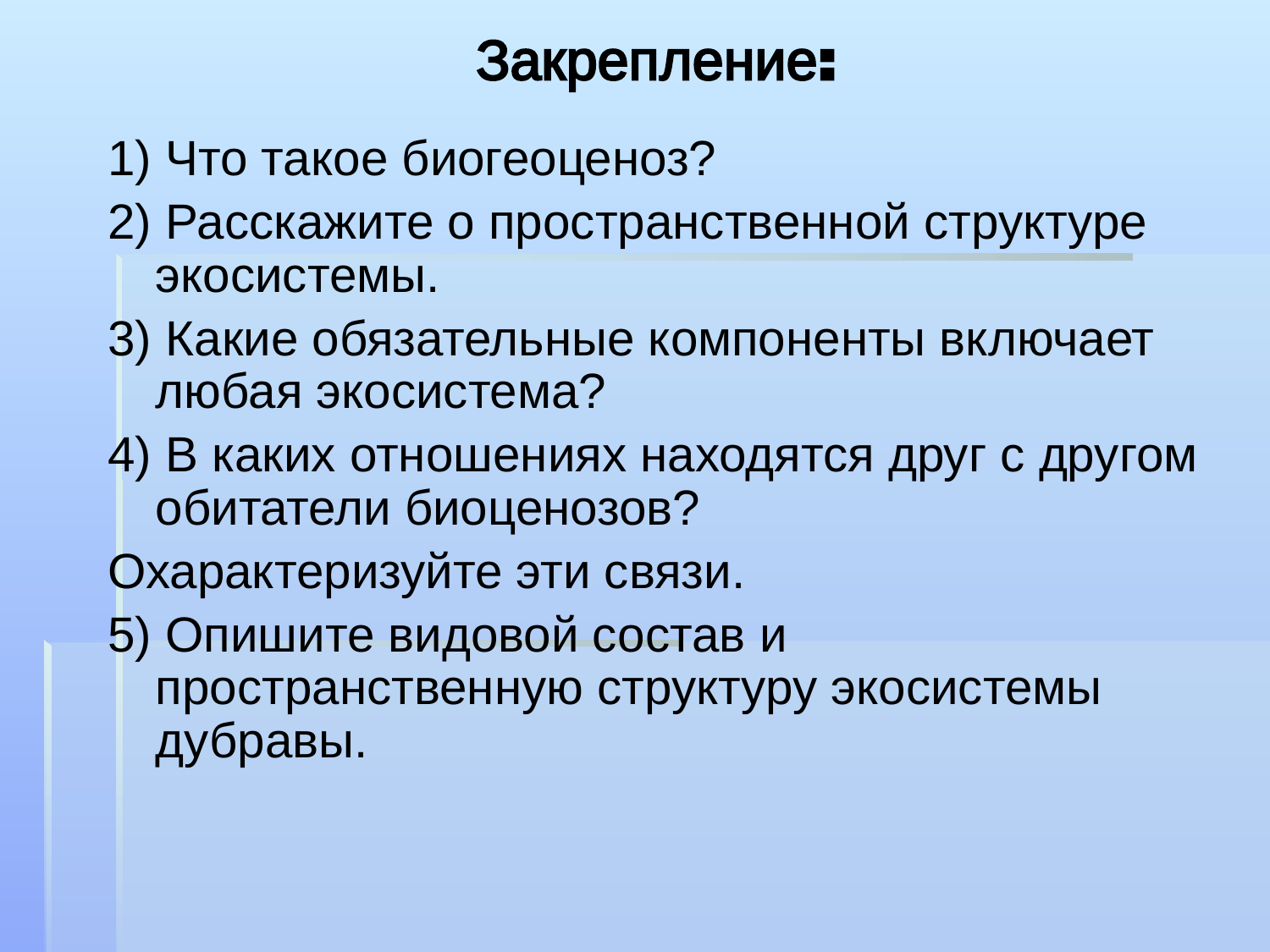

# Закрепление:
1) Что такое биогеоценоз?
2) Расскажите о пространственной структуре экосистемы.
3) Какие обязательные компоненты включает любая экосистема?
4) В каких отношениях находятся друг с другом обитатели биоценозов?
Охарактеризуйте эти связи.
5) Опишите видовой состав и пространственную структуру экосистемы дубравы.